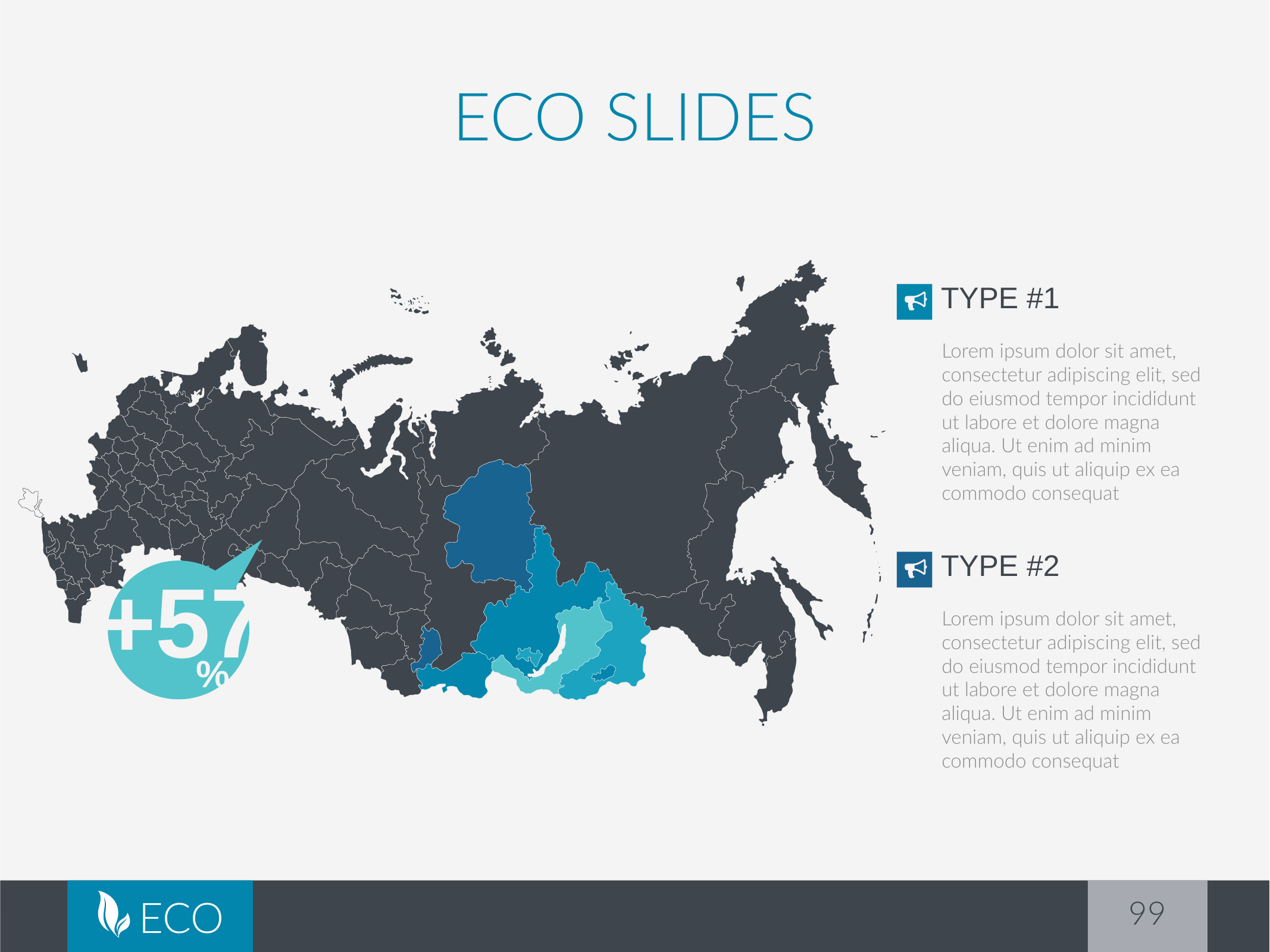

# ECO SLIDES

Type #1

Lorem ipsum dolor sit amet, consectetur adipiscing elit, sed do eiusmod tempor incididunt ut labore et dolore magna aliqua. Ut enim ad minim veniam, quis ut aliquip ex ea commodo consequat
Type #2

+57

Lorem ipsum dolor sit amet, consectetur adipiscing elit, sed do eiusmod tempor incididunt ut labore et dolore magna aliqua. Ut enim ad minim veniam, quis ut aliquip ex ea commodo consequat
%
99